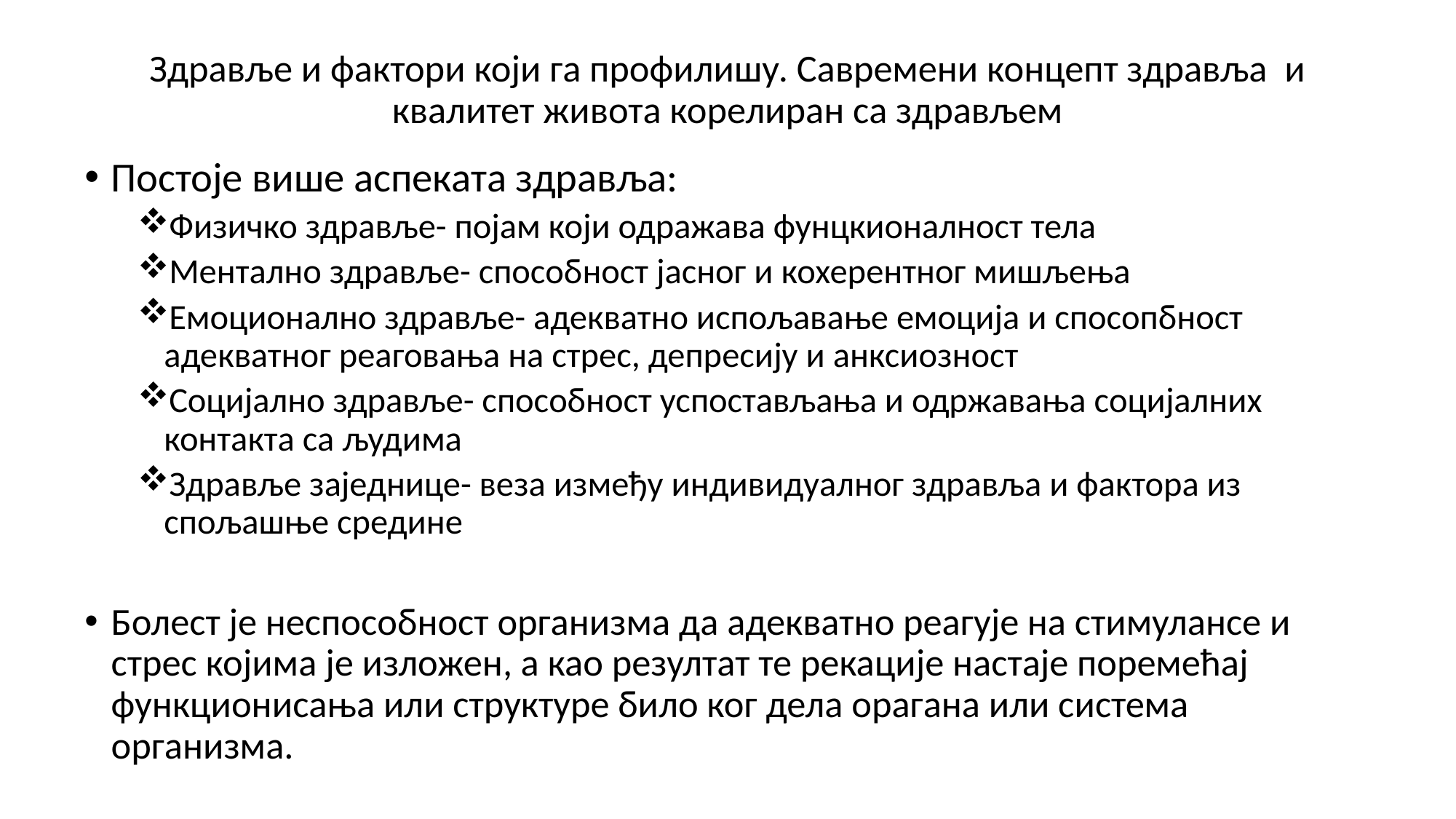

# Здравље и фактори који га профилишу. Савремени концепт здравља  и квалитет живота корелиран са здрављем
Постоје више аспеката здравља:
Физичко здравље- појам који одражава фунцкионалност тела
Ментално здравље- способност јасног и кохерентног мишљења
Емоционално здравље- адекватно испољавање емоција и спосопбност адекватног реаговања на стрес, депресију и анксиозност
Социјално здравље- способност успостављања и одржавања социјалних контакта са људима
Здравље заједнице- веза између индивидуалног здравља и фактора из спољашње средине

Болест је неспособност организма да адекватно реагује на стимулансе и стрес којима је изложен, а као резултат те рекације настаје поремећај функционисања или структуре било ког дела орагана или система организма.